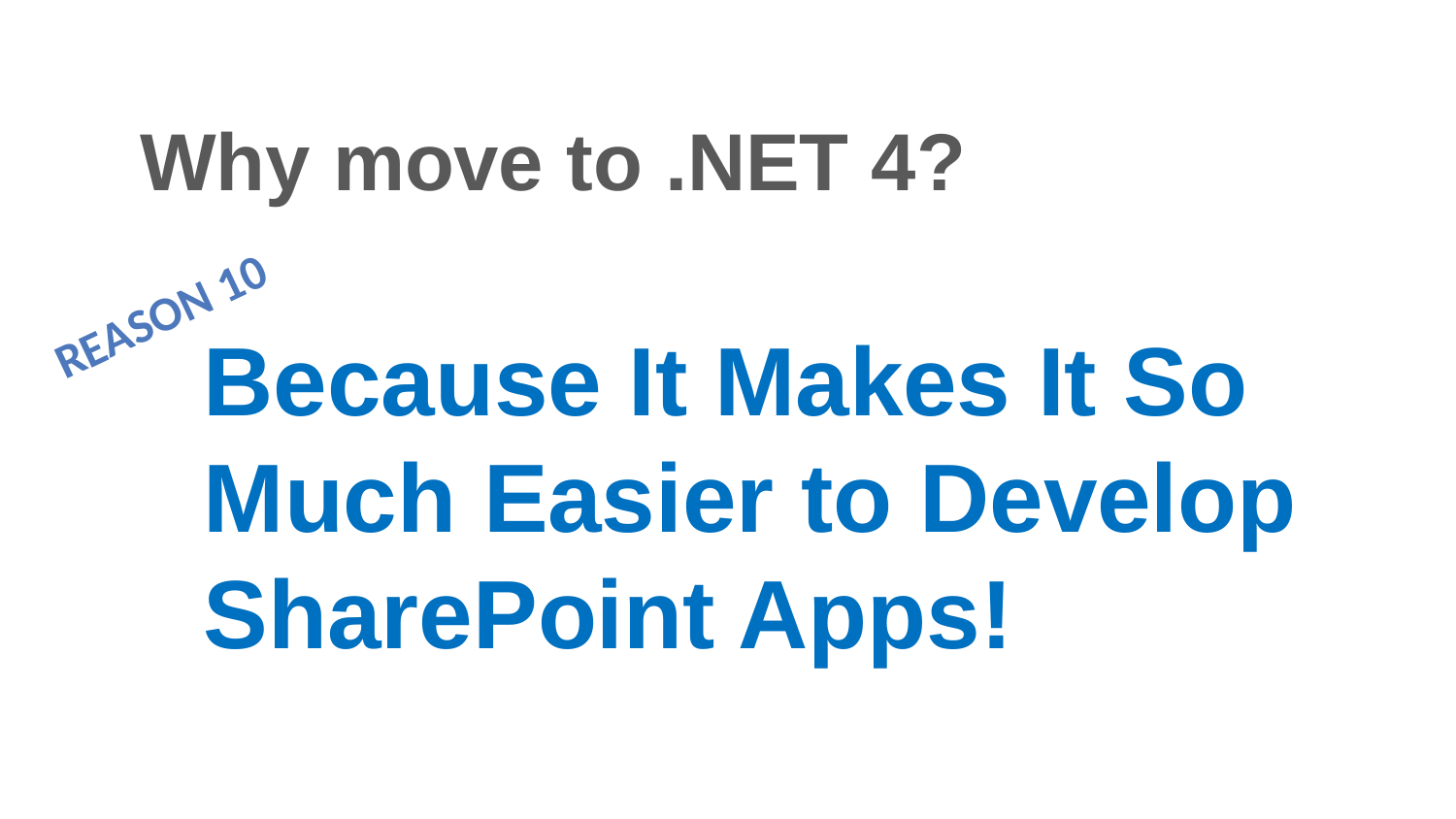

# Why move to .NET 4?
Reason 10
Because It Makes It So Much Easier to Develop SharePoint Apps!